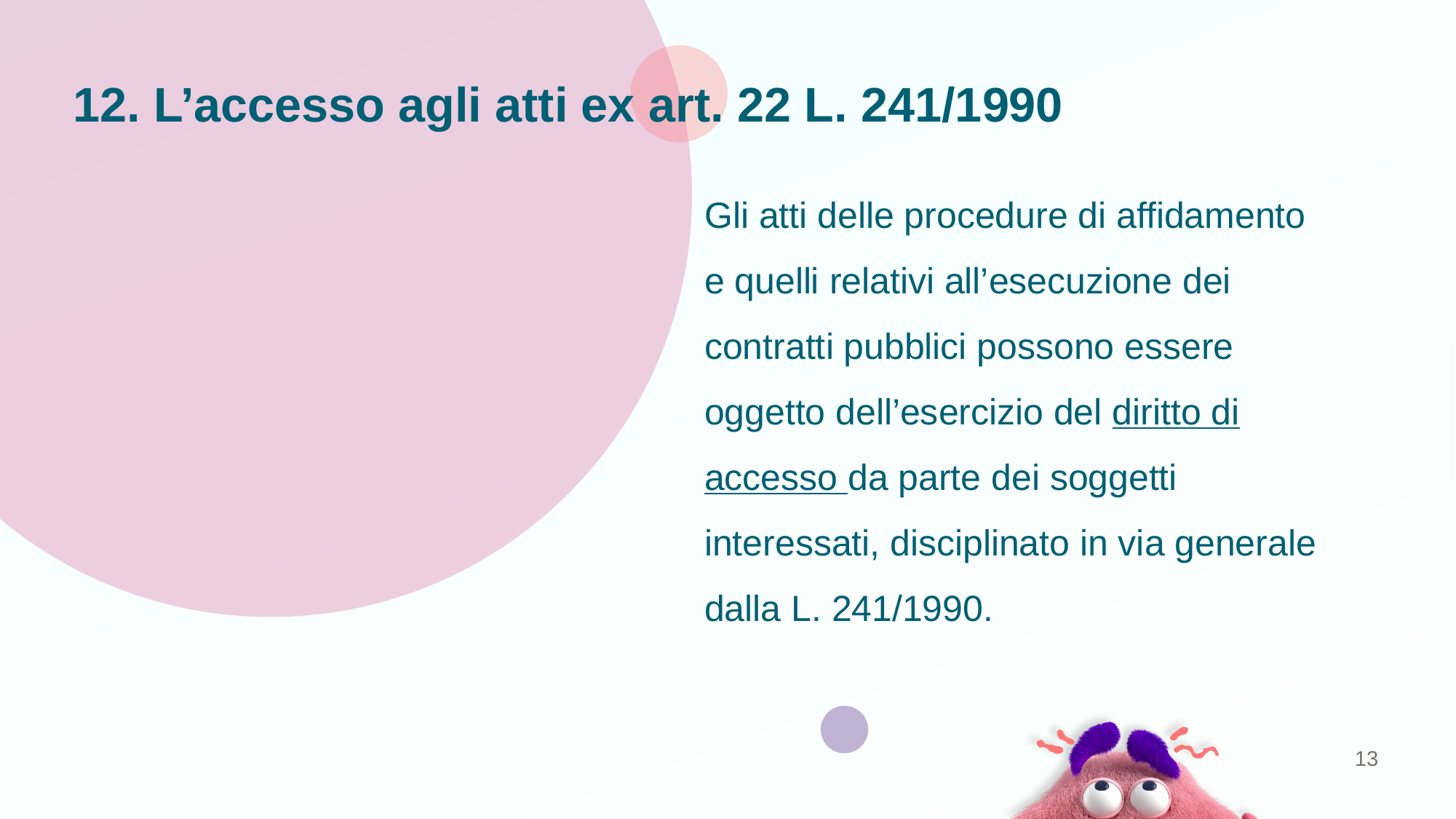

# 12. L’accesso agli atti ex art. 22 L. 241/1990
Gli atti delle procedure di affidamento e quelli relativi all’esecuzione dei contratti pubblici possono essere oggetto dell’esercizio del diritto di accesso da parte dei soggetti interessati, disciplinato in via generale dalla L. 241/1990.

13